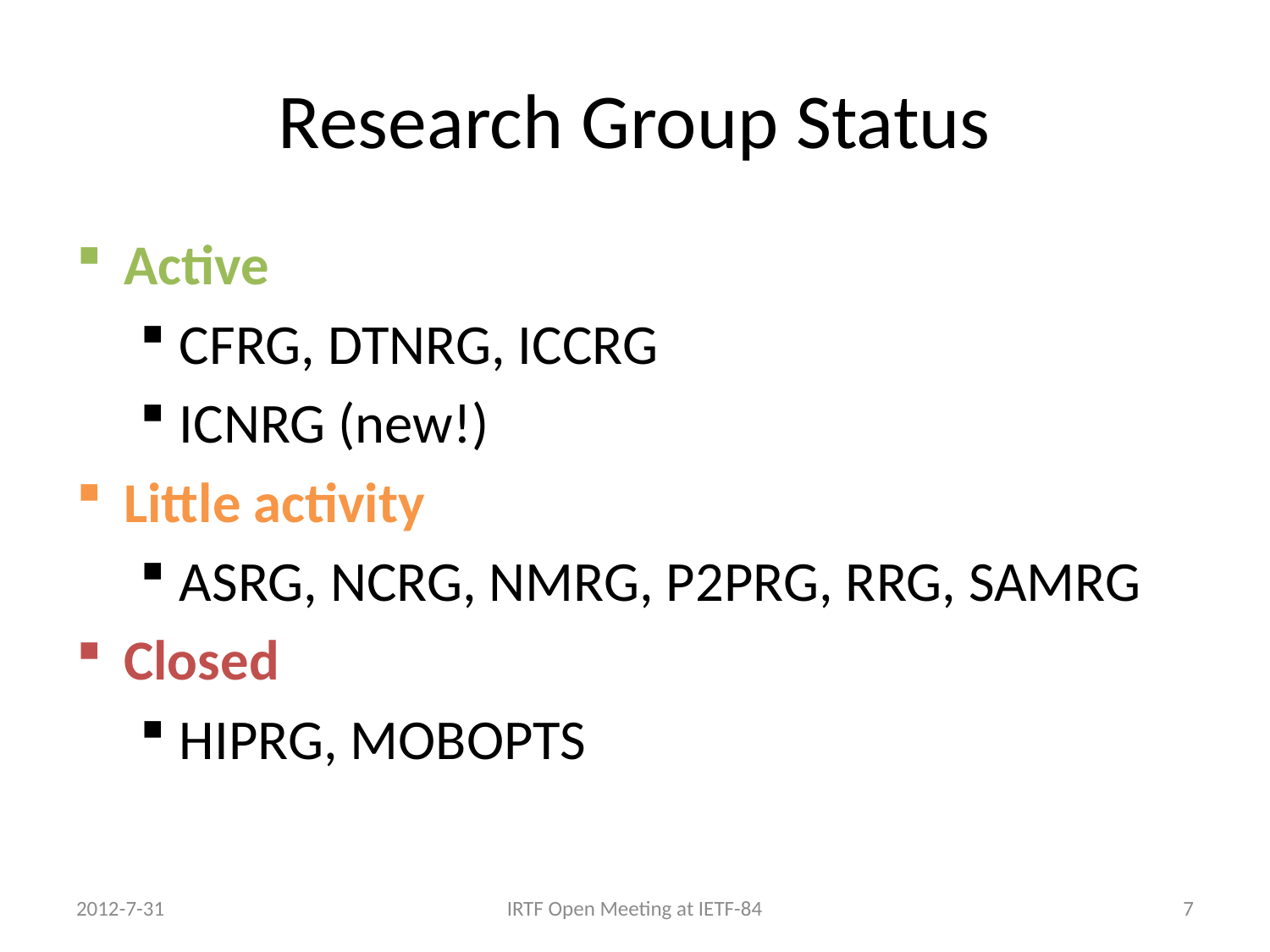

# Research Group Status
Active
CFRG, DTNRG, ICCRG
ICNRG (new!)
Little activity
ASRG, NCRG, NMRG, P2PRG, RRG, SAMRG
Closed
HIPRG, MOBOPTS
2012-7-31
IRTF Open Meeting at IETF-84
7